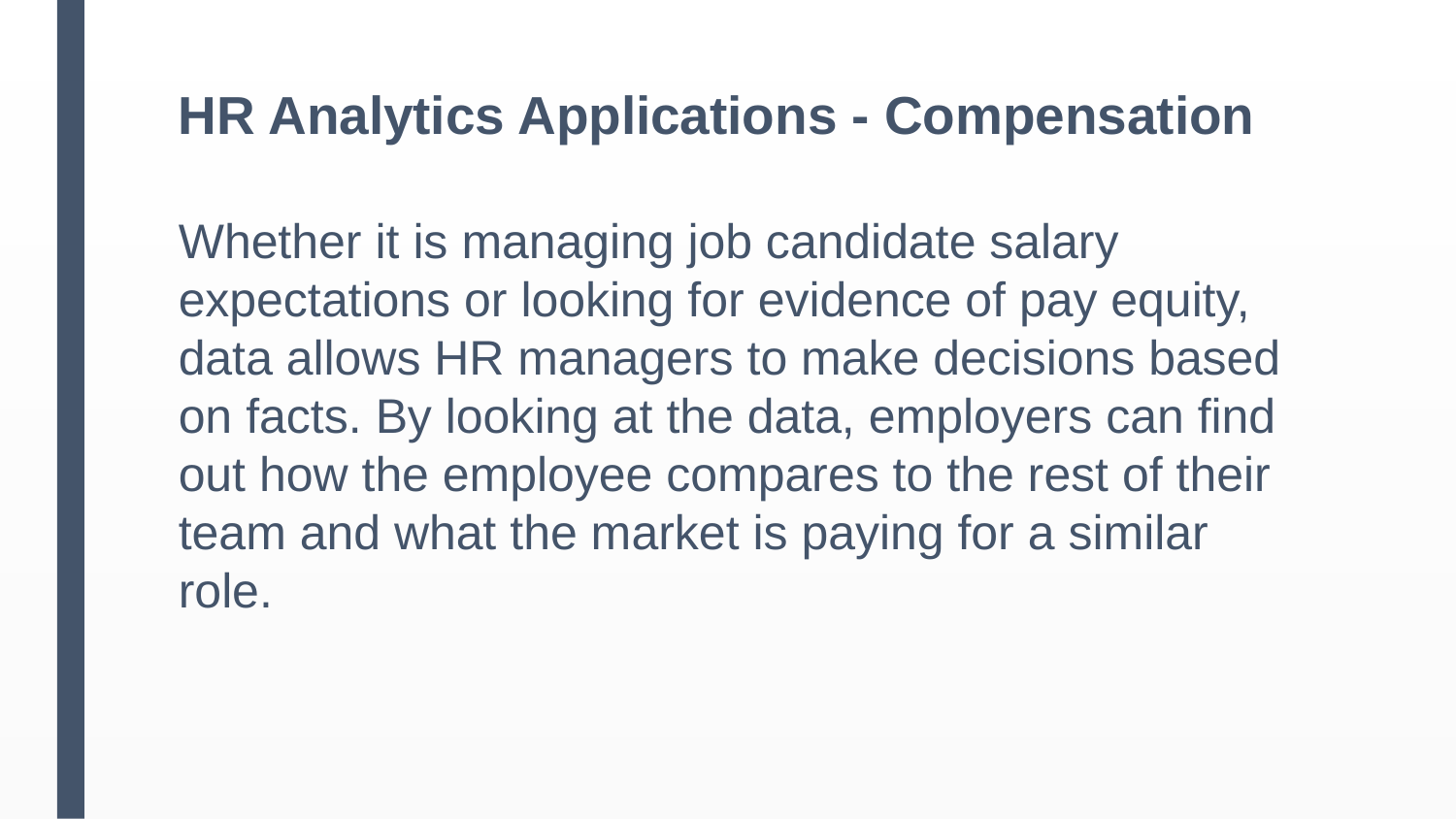

# HR Analytics Applications - Compensation
Whether it is managing job candidate salary expectations or looking for evidence of pay equity, data allows HR managers to make decisions based on facts. By looking at the data, employers can find out how the employee compares to the rest of their team and what the market is paying for a similar role.